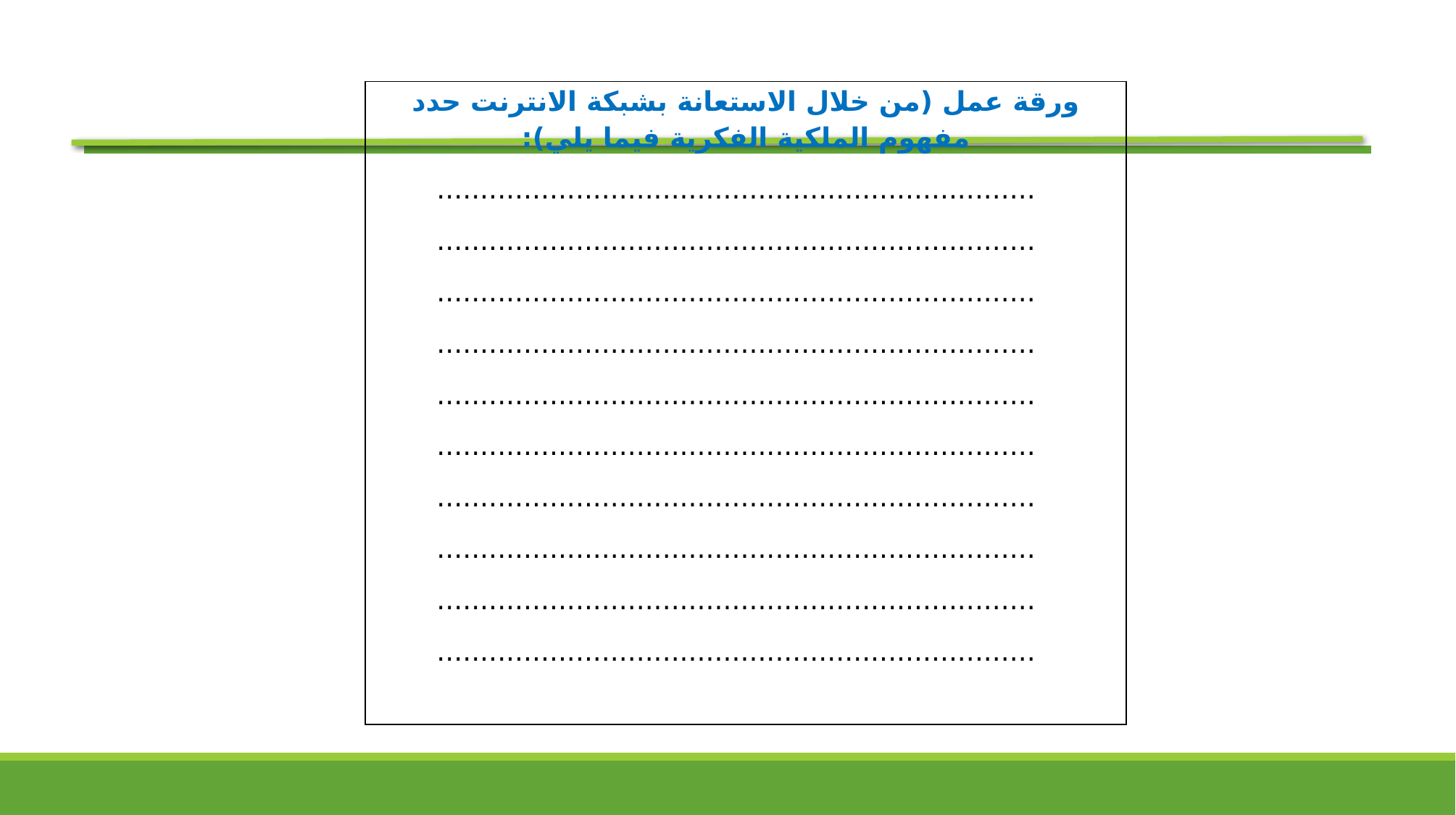

| ورقة عمل (من خلال الاستعانة بشبكة الانترنت حدد مفهوم الملكية الفكرية فيما يلي): ..................................................................... ..................................................................... ..................................................................... ..................................................................... ..................................................................... ..................................................................... ..................................................................... ..................................................................... ..................................................................... ..................................................................... |
| --- |